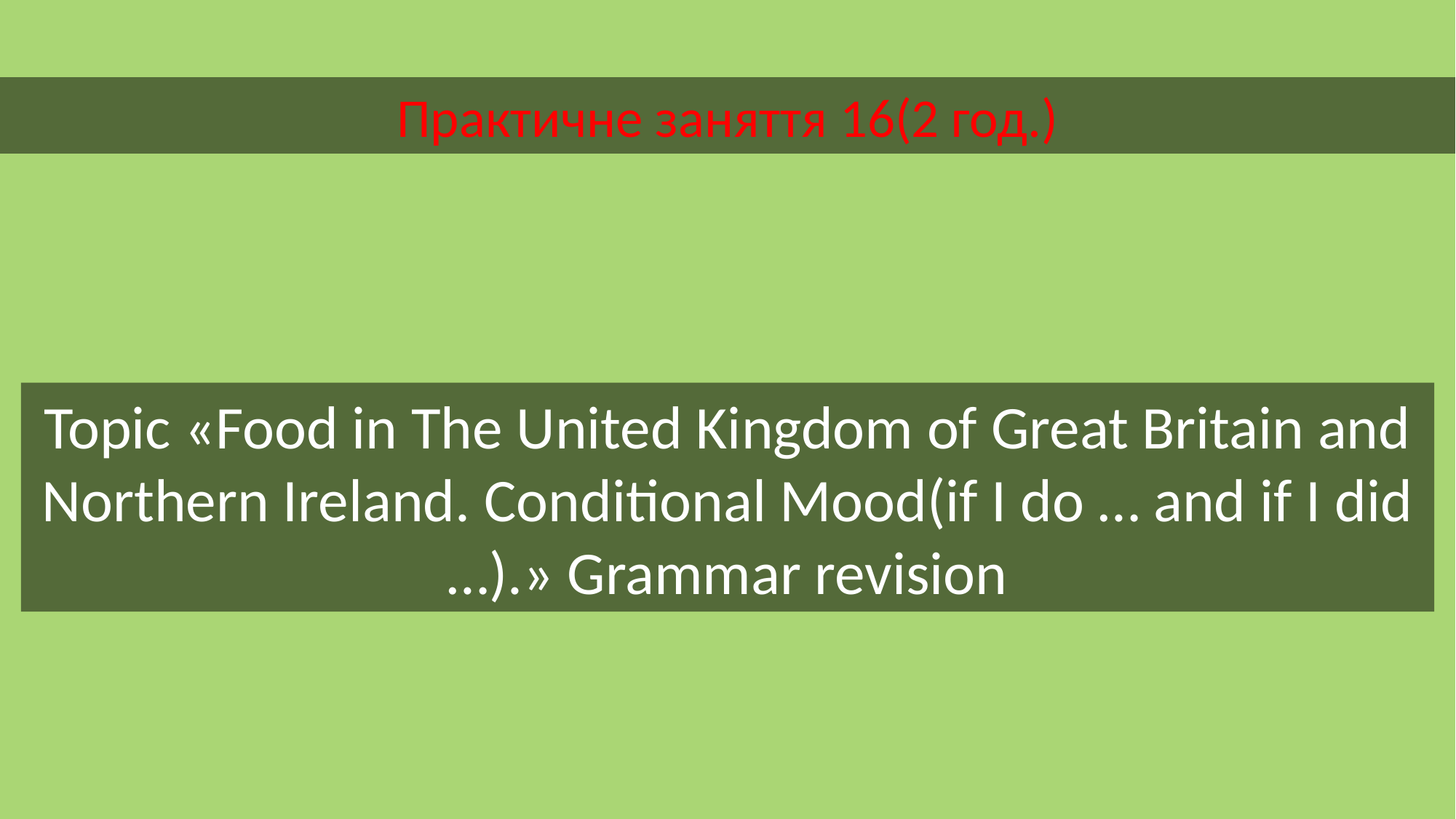

Практичне заняття 16(2 год.)
Topic «Food in The United Kingdom of Great Britain and Northern Ireland. Conditional Mood(if I do … and if I did …).» Grammar revision